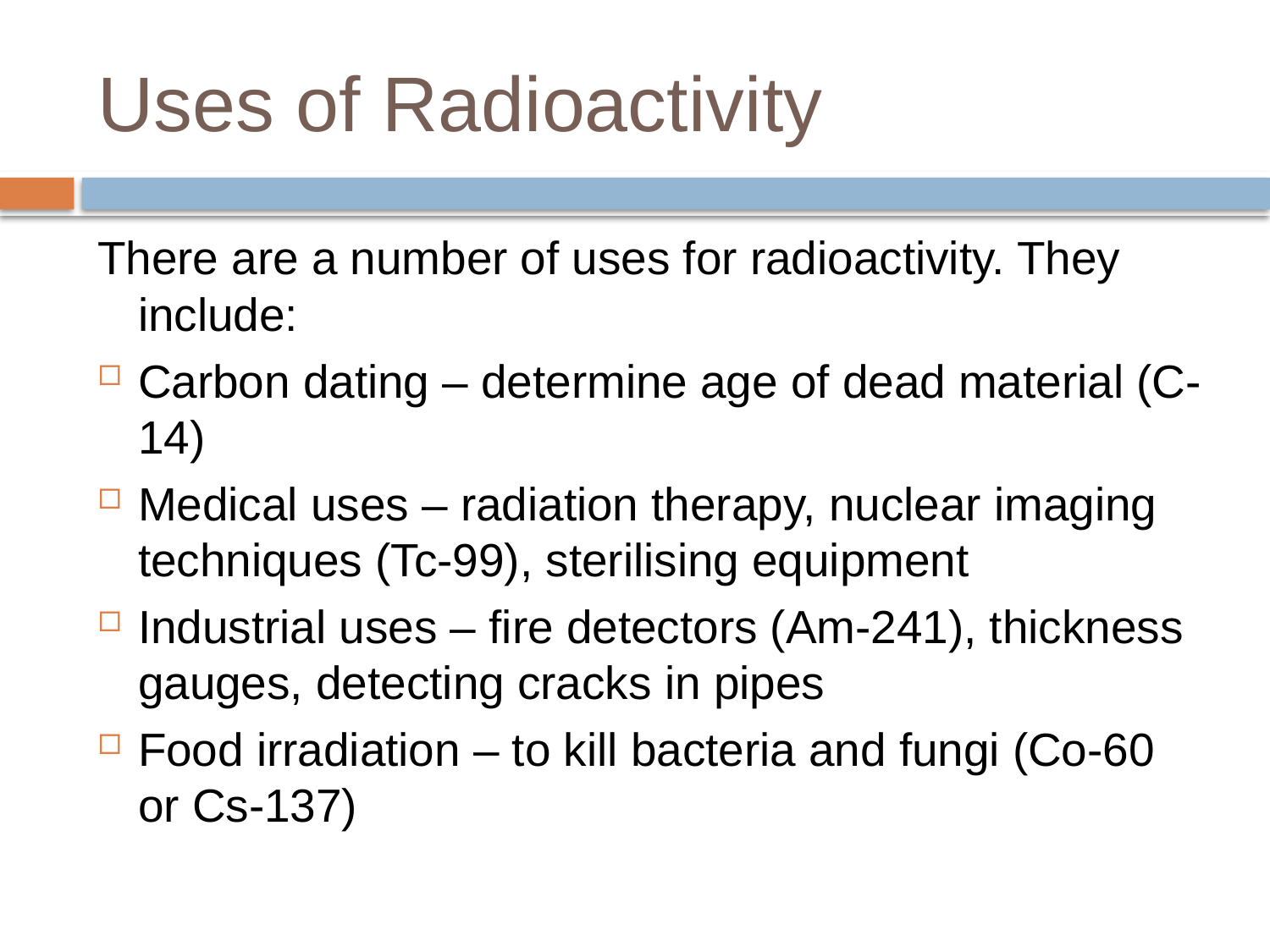

# Uses of Radioactivity
There are a number of uses for radioactivity. They include:
Carbon dating – determine age of dead material (C-14)
Medical uses – radiation therapy, nuclear imaging techniques (Tc-99), sterilising equipment
Industrial uses – fire detectors (Am-241), thickness gauges, detecting cracks in pipes
Food irradiation – to kill bacteria and fungi (Co-60 or Cs-137)